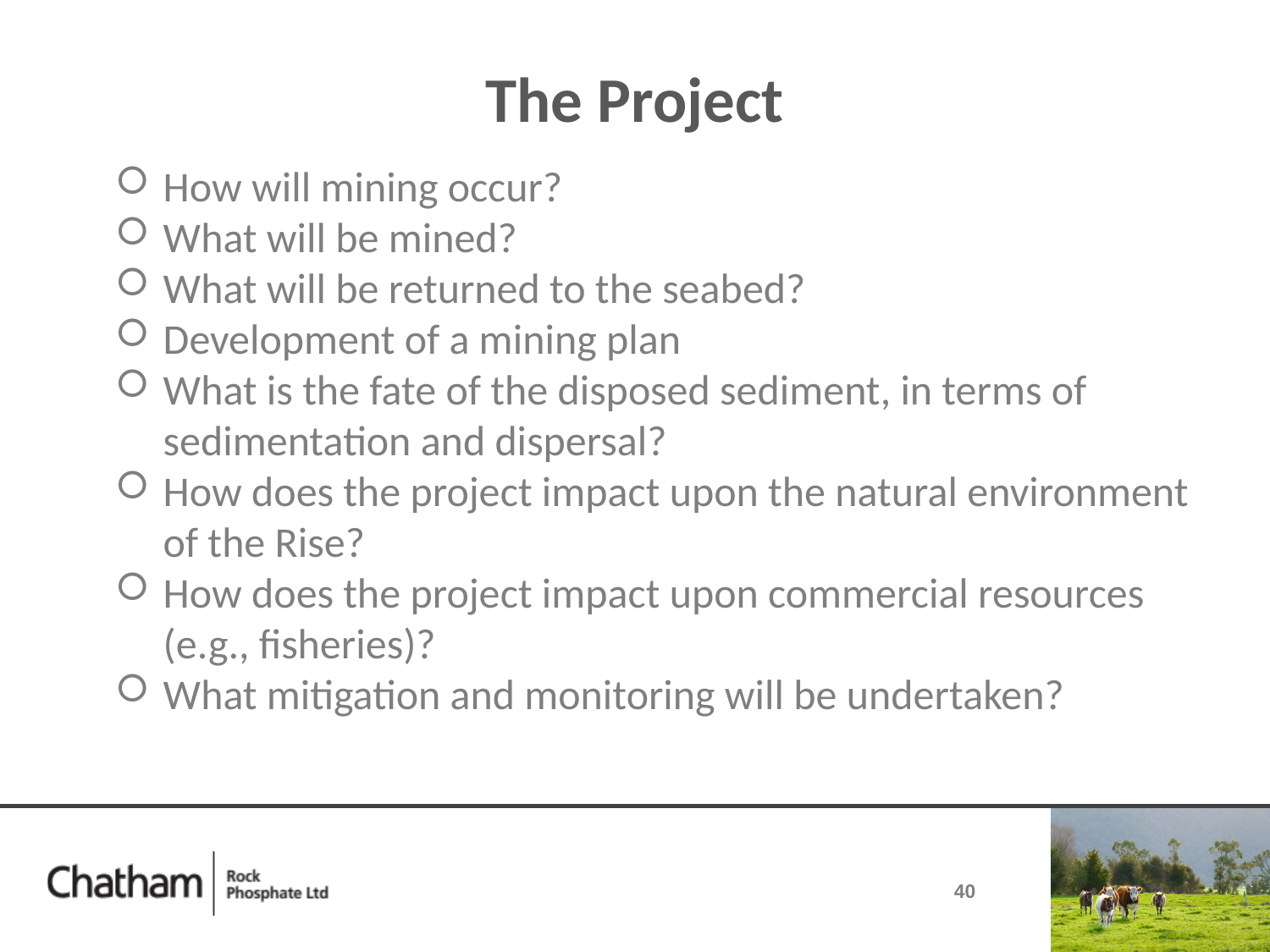

# The Project
How will mining occur?
What will be mined?
What will be returned to the seabed?
Development of a mining plan
What is the fate of the disposed sediment, in terms of sedimentation and dispersal?
How does the project impact upon the natural environment of the Rise?
How does the project impact upon commercial resources (e.g., fisheries)?
What mitigation and monitoring will be undertaken?

40